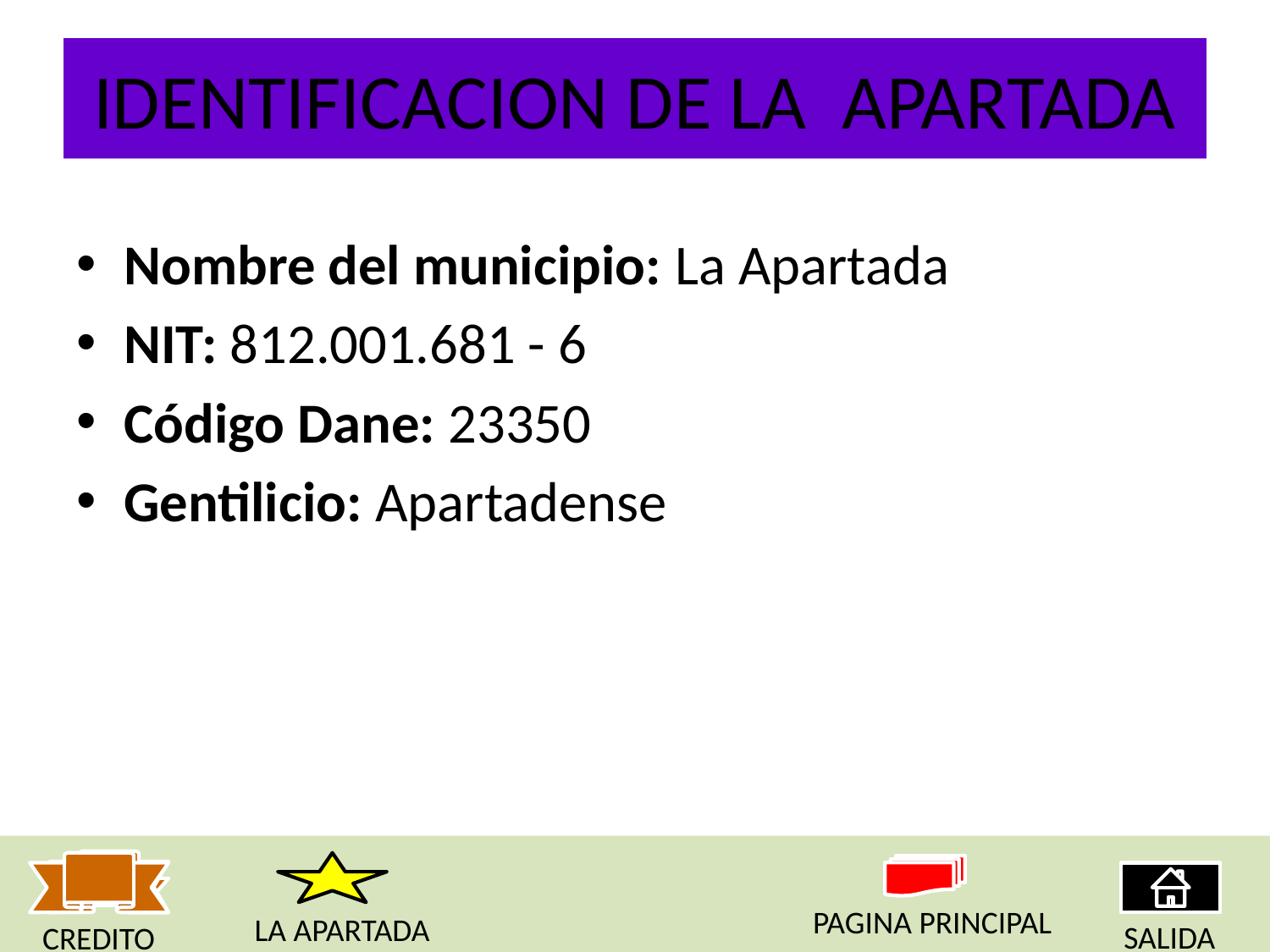

# IDENTIFICACION DE LA  APARTADA
Nombre del municipio: La Apartada
NIT: 812.001.681 - 6
Código Dane: 23350
Gentilicio: Apartadense

PAGINA PRINCIPAL
LA APARTADA
SALIDA
CREDITO